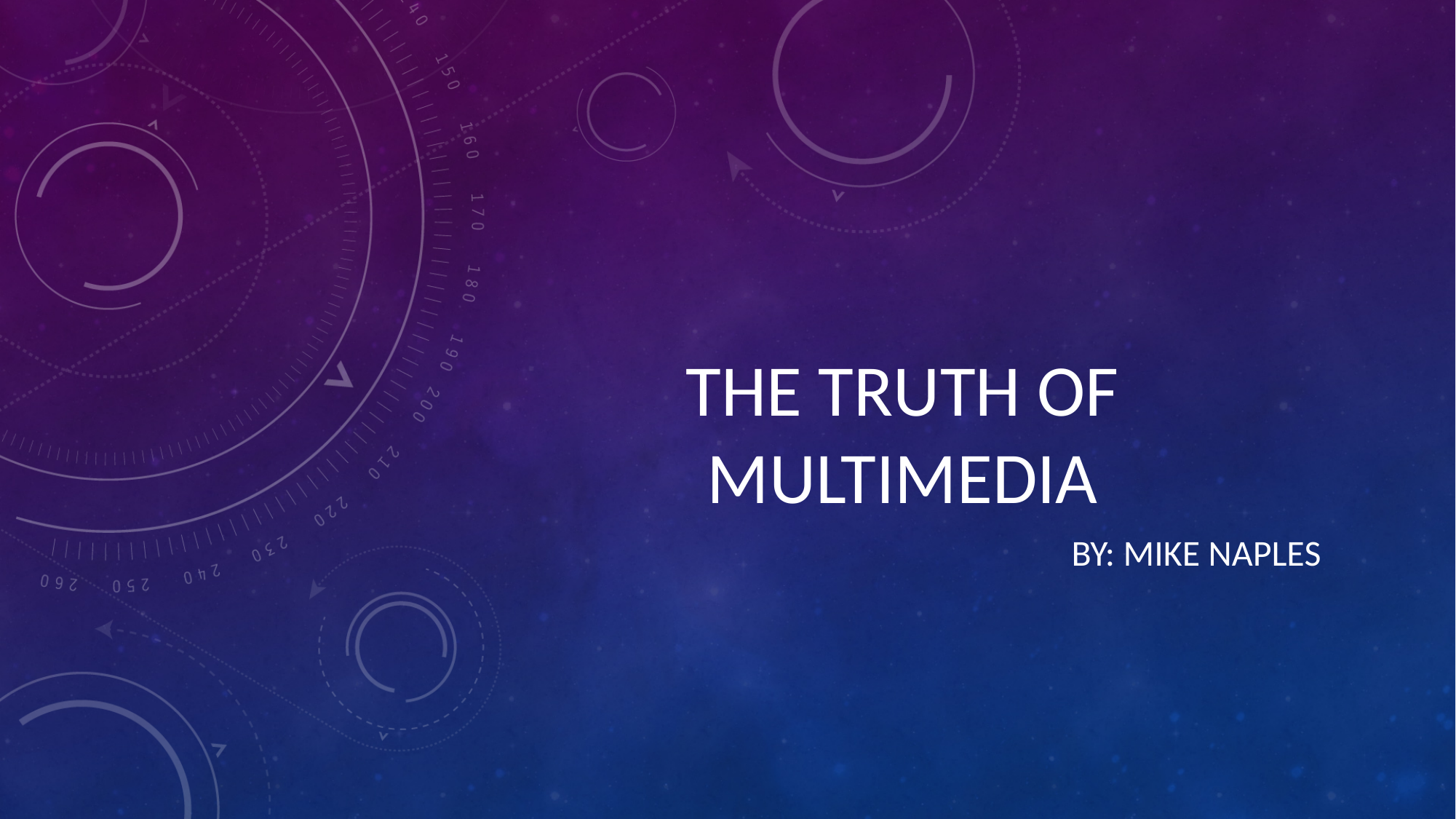

# The truth of Multimedia
By: Mike naples